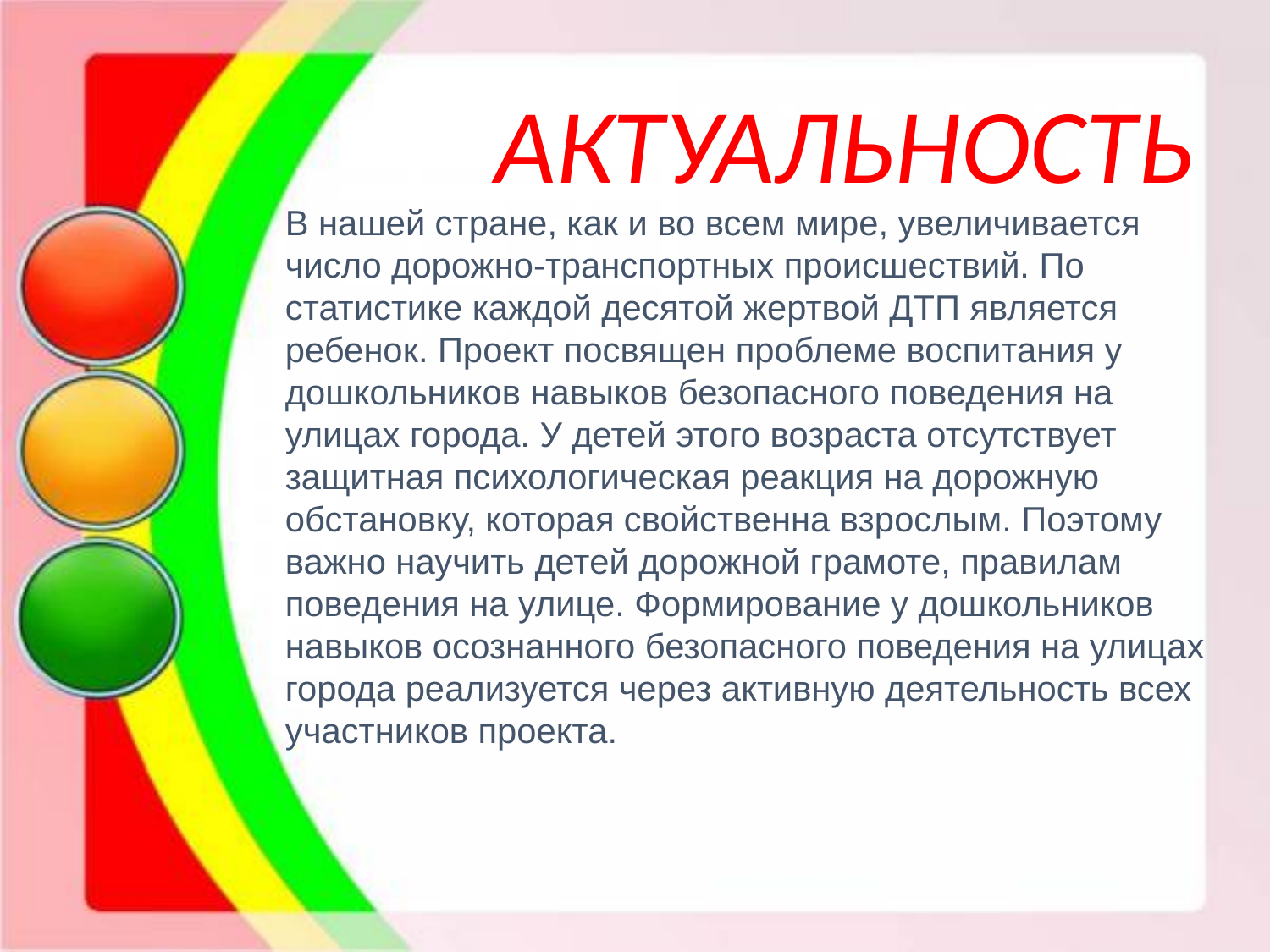

# АКТУАЛЬНОСТЬ
В нашей стране, как и во всем мире, увеличивается число дорожно-транспортных происшествий. По статистике каждой десятой жертвой ДТП является ребенок. Проект посвящен проблеме воспитания у дошкольников навыков безопасного поведения на улицах города. У детей этого возраста отсутствует защитная психологическая реакция на дорожную обстановку, которая свойственна взрослым. Поэтому важно научить детей дорожной грамоте, правилам поведения на улице. Формирование у дошкольников навыков осознанного безопасного поведения на улицах города реализуется через активную деятельность всех участников проекта.